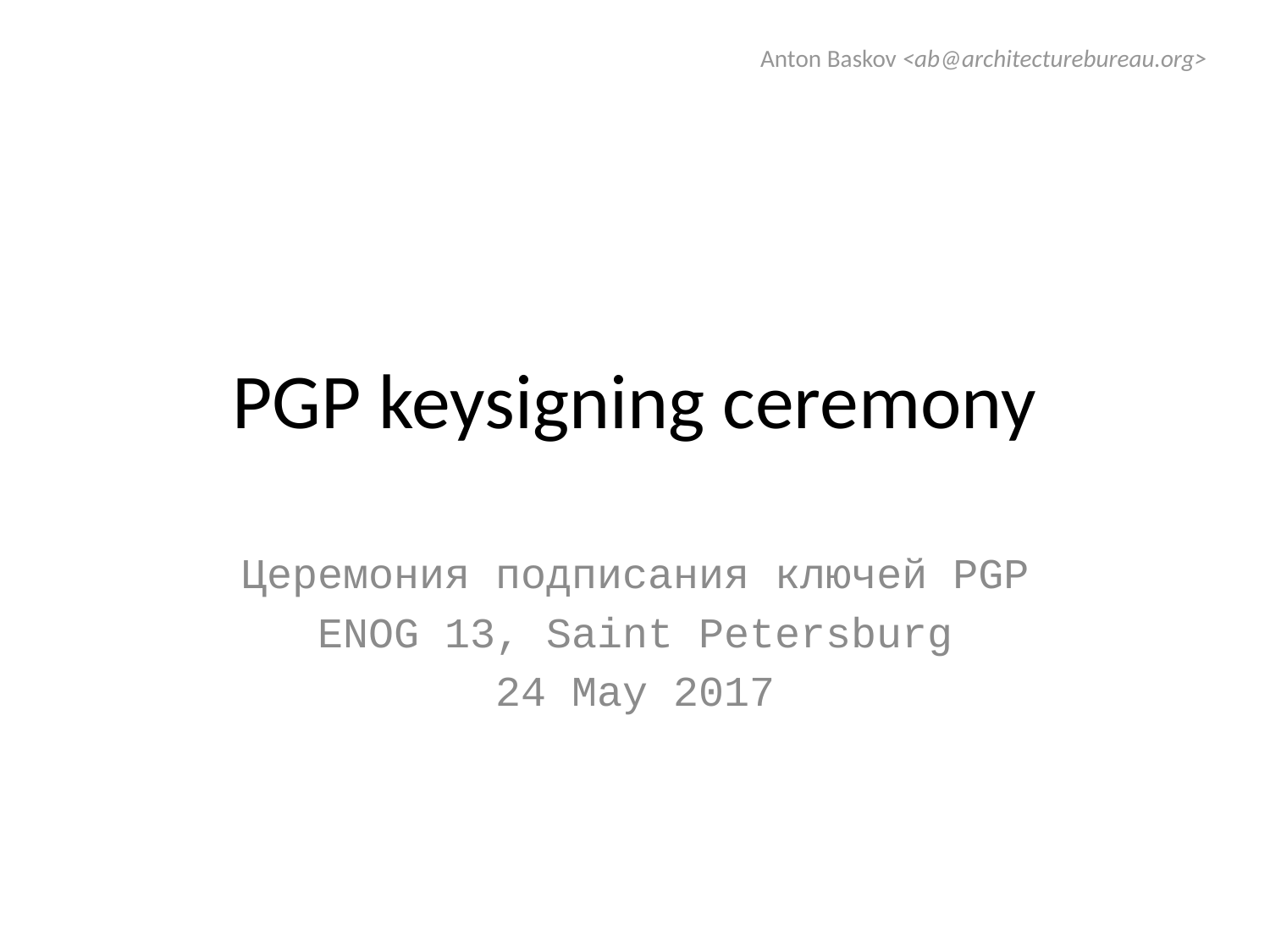

Anton Baskov <ab@architecturebureau.org>
# PGP keysigning ceremony
Церемония подписания ключей PGP
ENOG 13, Saint Petersburg
24 May 2017